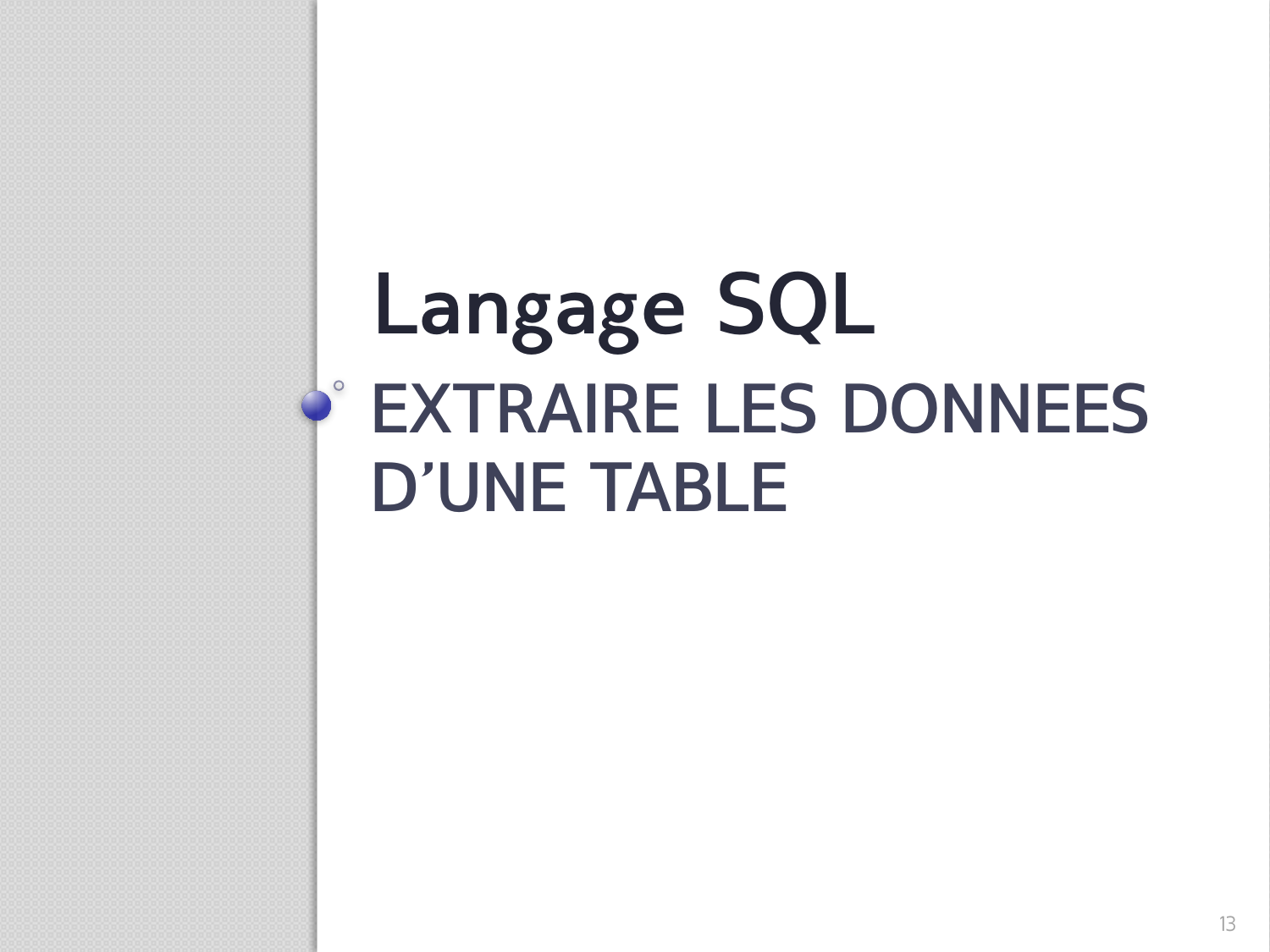

Langage SQL
# EXTRAIRE LES DONNEES D’UNE TABLE
13